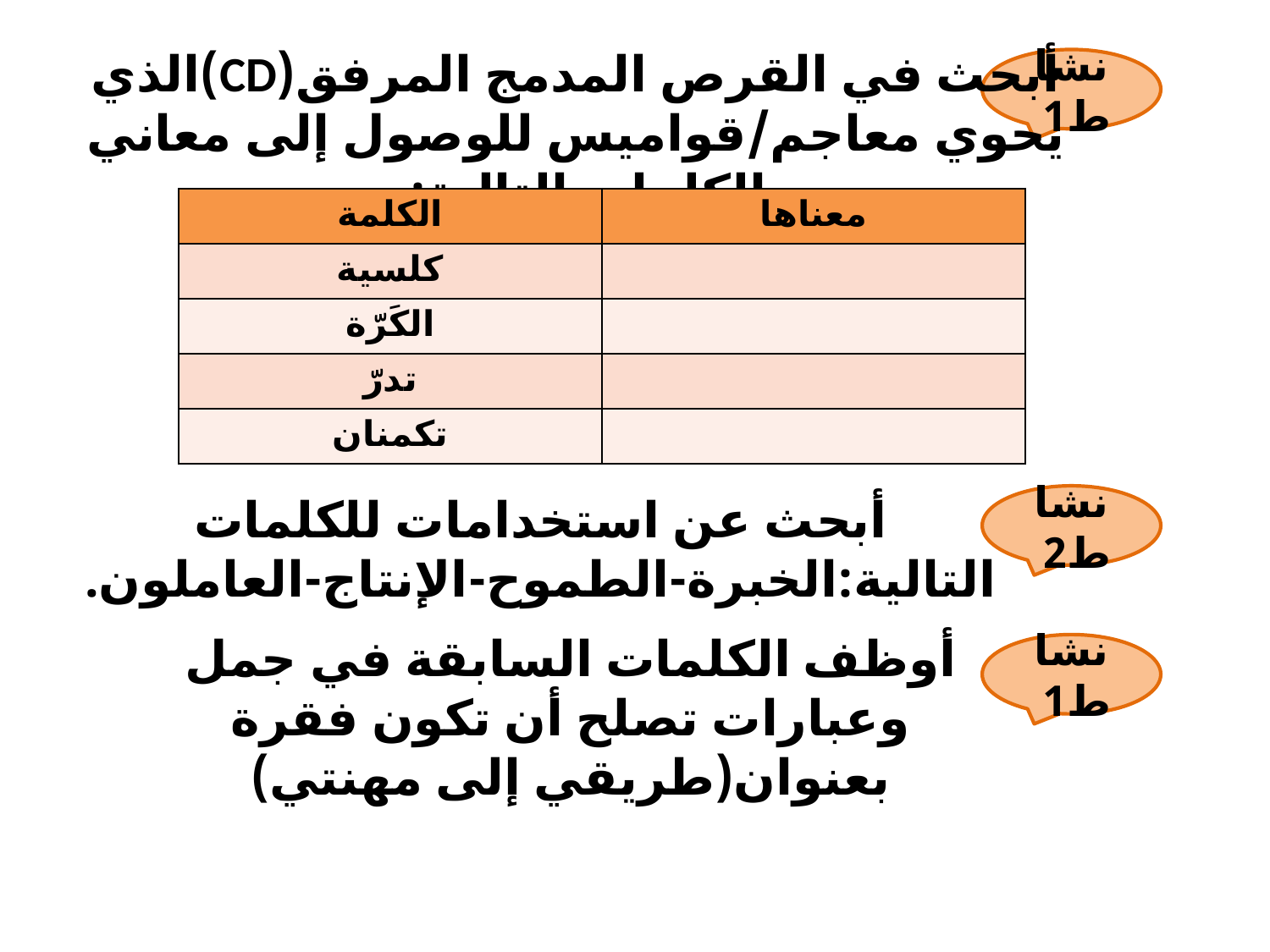

أبحث في القرص المدمج المرفق(CD)الذي يحوي معاجم/قواميس للوصول إلى معاني الكلمات التالية:
نشاط1
| الكلمة | معناها |
| --- | --- |
| كلسية |  |
| الكَرّة |  |
| تدرّ |  |
| تكمنان |  |
أبحث عن استخدامات للكلمات التالية:الخبرة-الطموح-الإنتاج-العاملون.
نشاط2
أوظف الكلمات السابقة في جمل وعبارات تصلح أن تكون فقرة بعنوان(طريقي إلى مهنتي)
نشاط1